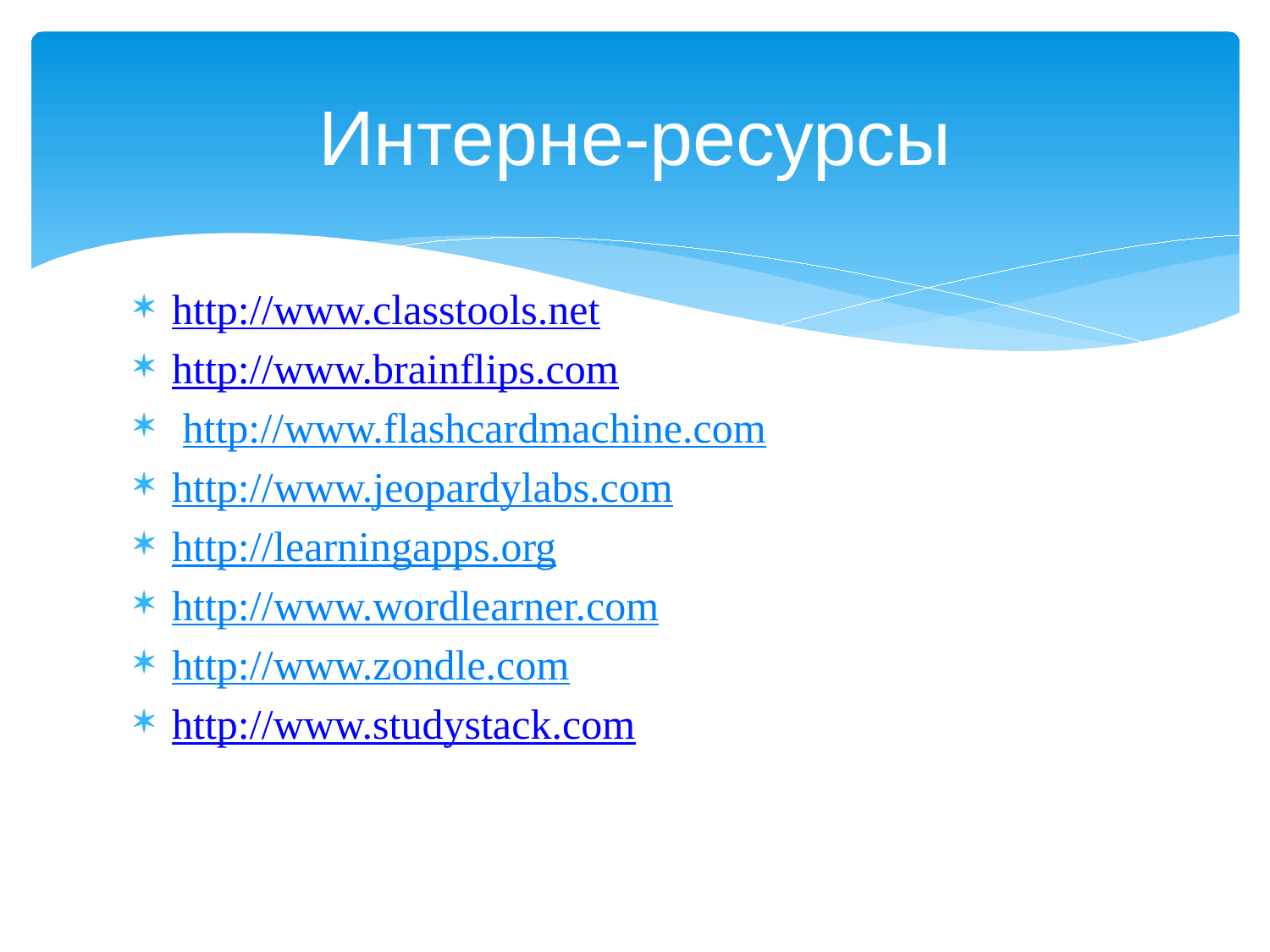

# Интерне-ресурсы
http://www.classtools.net
http://www.brainflips.com
 http://www.flashcardmachine.com
http://www.jeopardylabs.com
http://learningapps.org
http://www.wordlearner.com
http://www.zondle.com
http://www.studystack.com